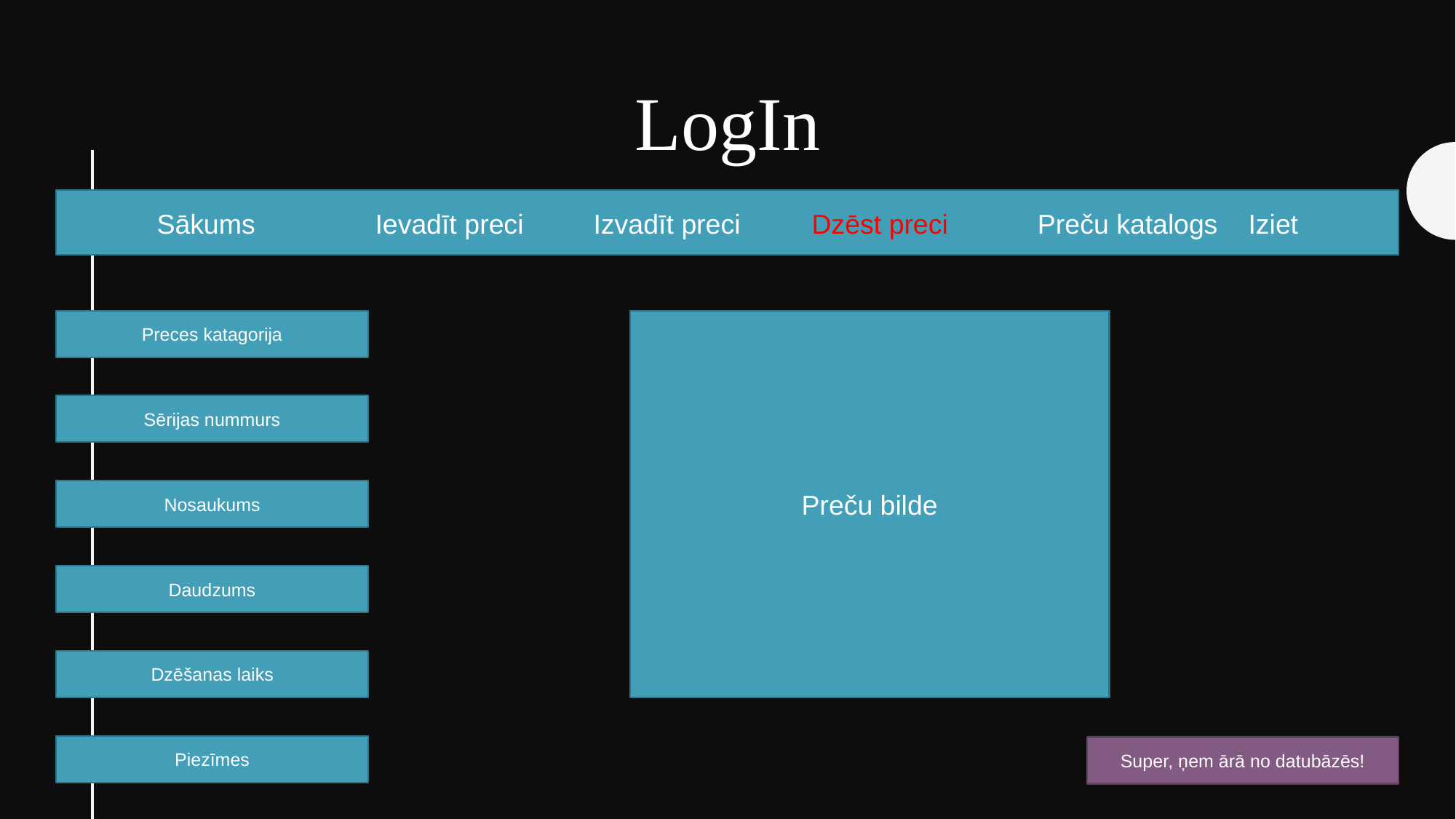

LogIn
Sākums		Ievadīt preci	Izvadīt preci	Dzēst preci	 Preču katalogs 	Iziet
Preces katagorija
Preču bilde
Sērijas nummurs
Nosaukums
Daudzums
Dzēšanas laiks
Piezīmes
Super, ņem ārā no datubāzēs!